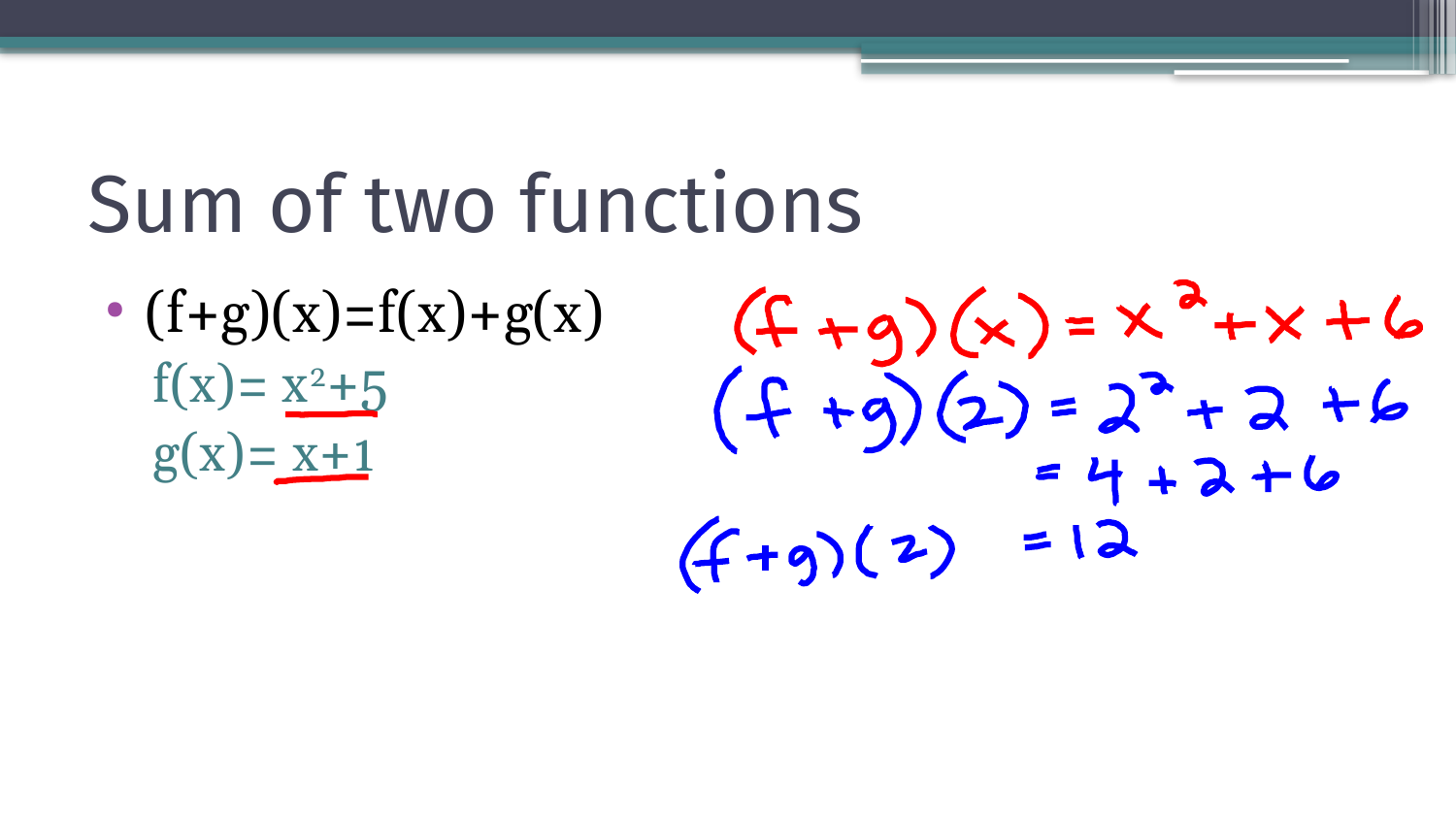

# Sum of two functions
(f+g)(x)=f(x)+g(x)
f(x)= x2+5
g(x)= x+1